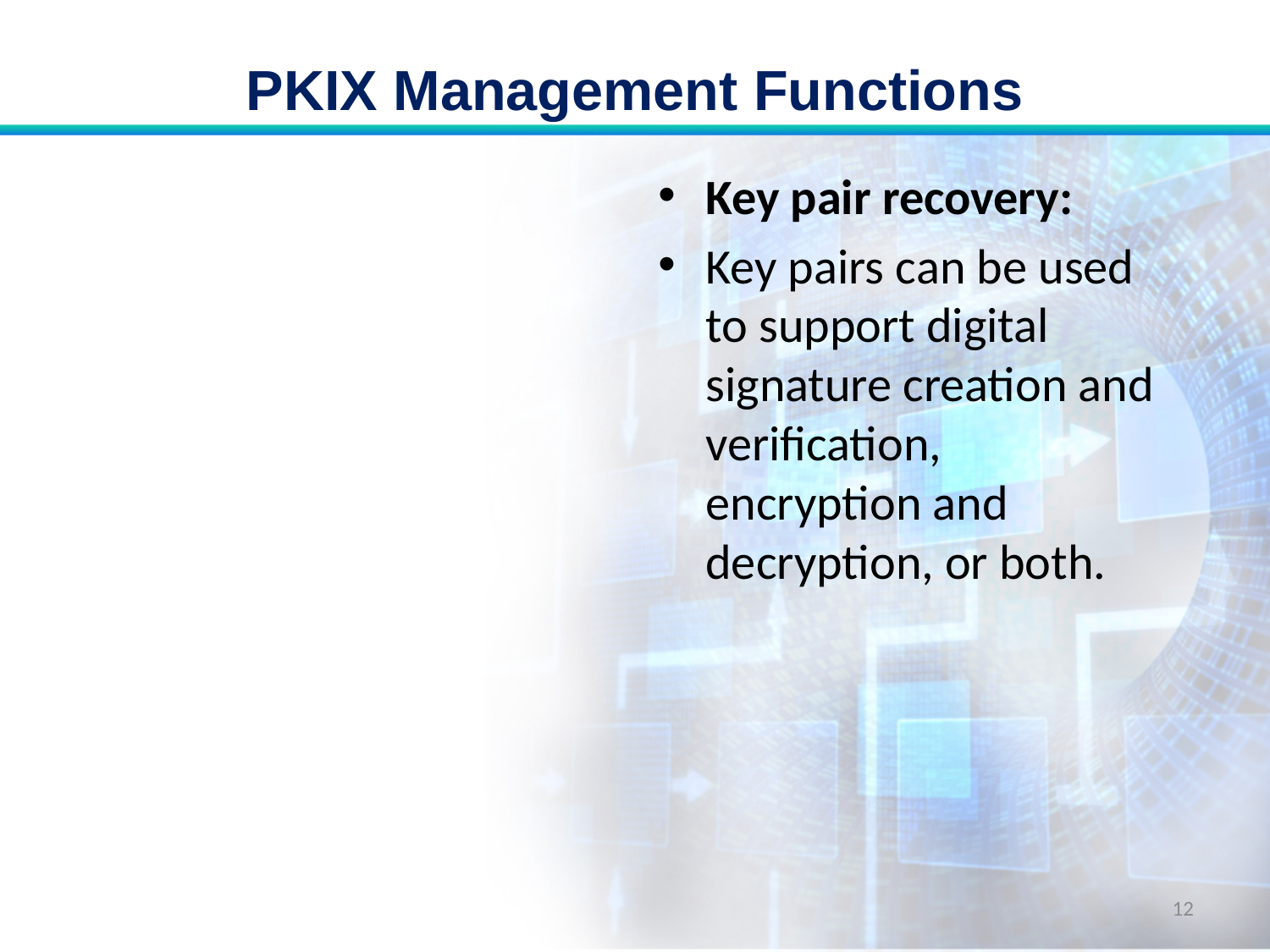

# PKIX Management Functions
Key pair recovery:
Key pairs can be used to support digital signature creation and verification, encryption and decryption, or both.
12